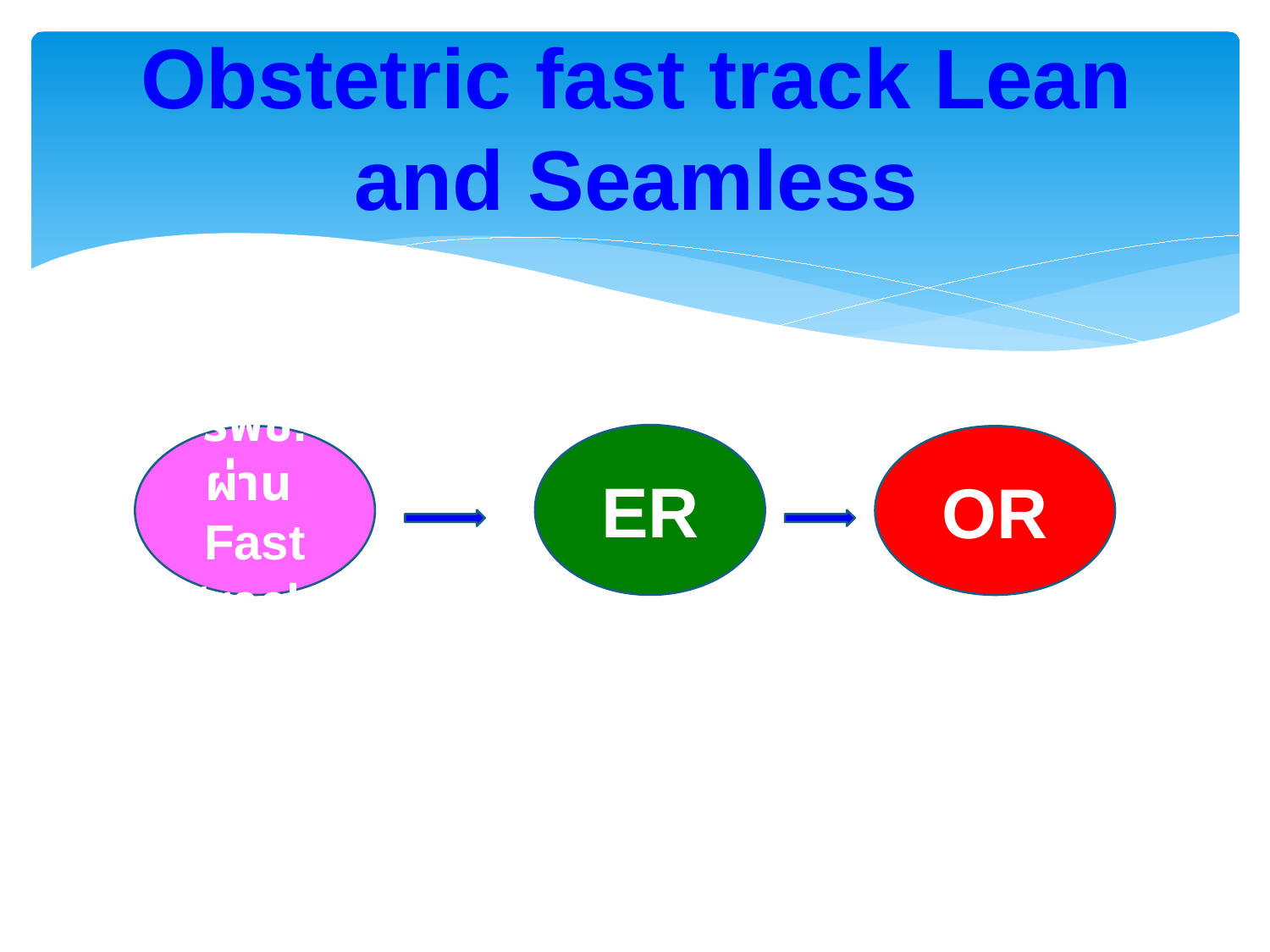

# Obstetric fast track Lean and Seamless
ER
รพช. ผ่าน
Fast track
OR